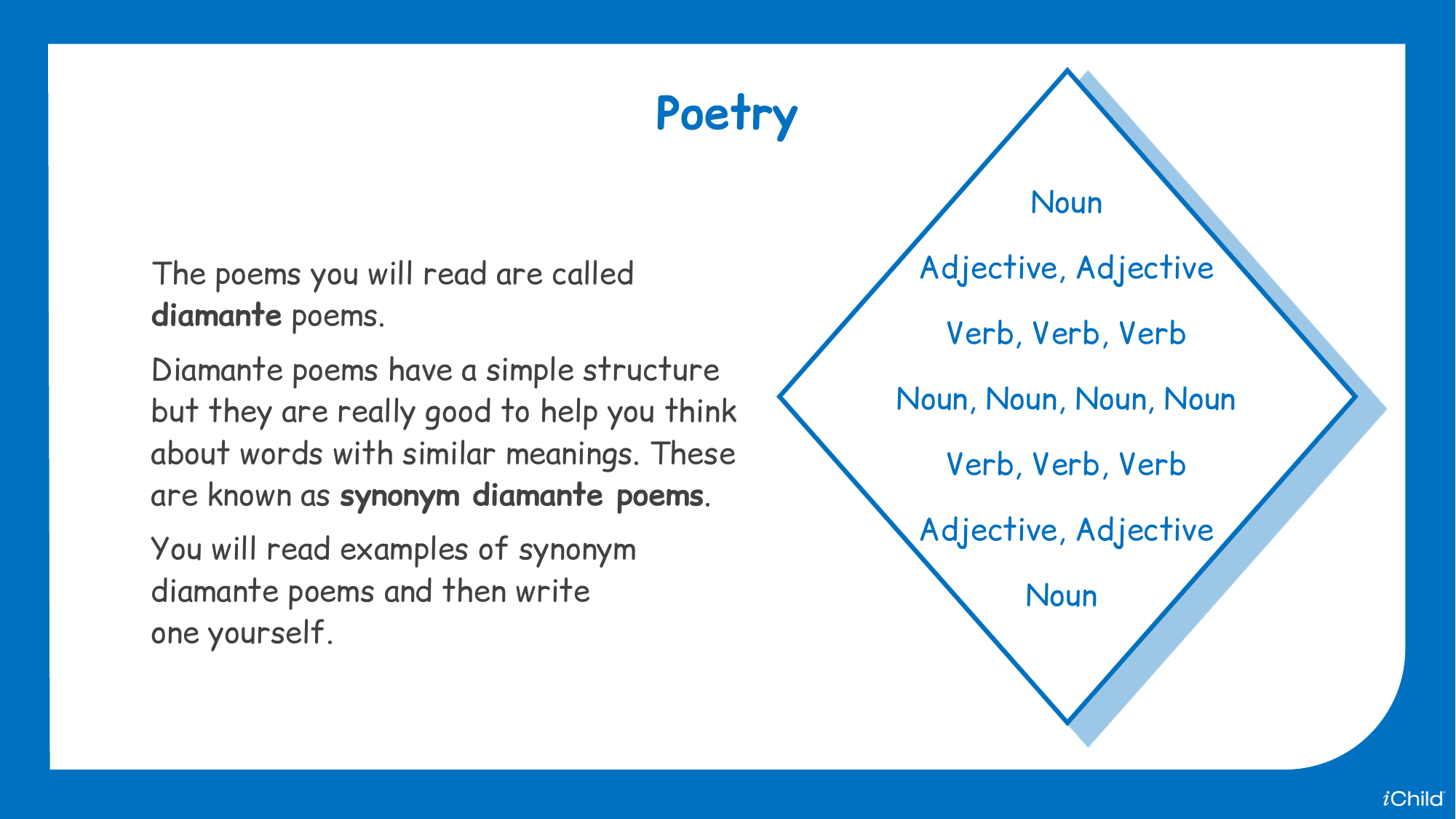

Noun
Adjective, Adjective
Verb, Verb, Verb
Noun, Noun, Noun, Noun
Verb, Verb, Verb
Adjective, Adjective
Noun
Poetry
The poems you will read are called diamante poems.
Diamante poems have a simple structure but they are really good to help you think about words with similar meanings. These are known as synonym diamante poems.
You will read examples of synonym diamante poems and then write
one yourself.